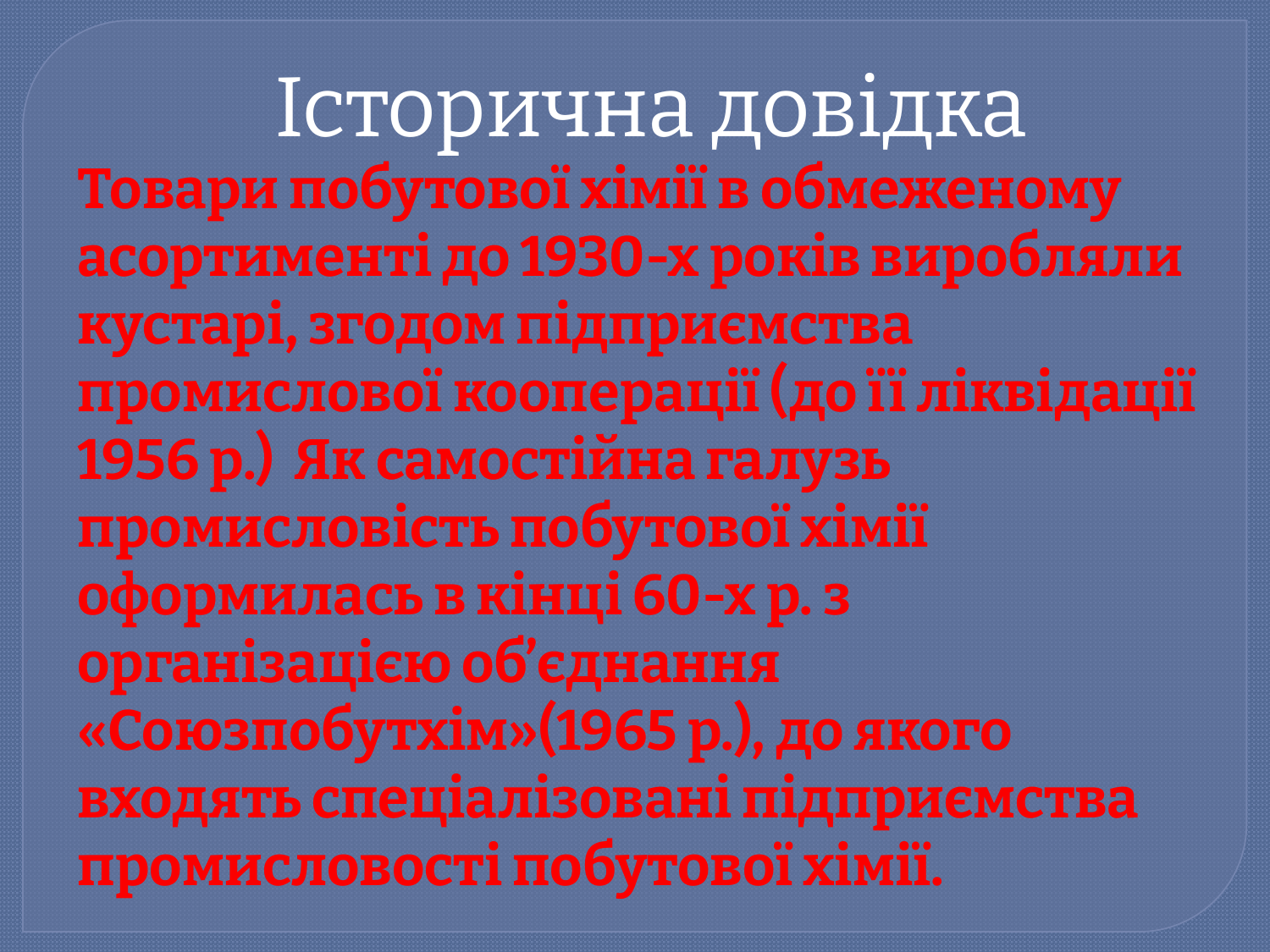

Історична довідка
Товари побутової хімії в обмеженому асортименті до 1930-х років виробляли кустарі, згодом підприємства промислової кооперації (до її ліквідації 1956 р.)  Як самостійна галузь промисловість побутової хімії оформилась в кінці 60-х р. з організацією об’єднання «Союзпобутхім»(1965 р.), до якого входять спеціалізовані підприємства промисловості побутової хімії.